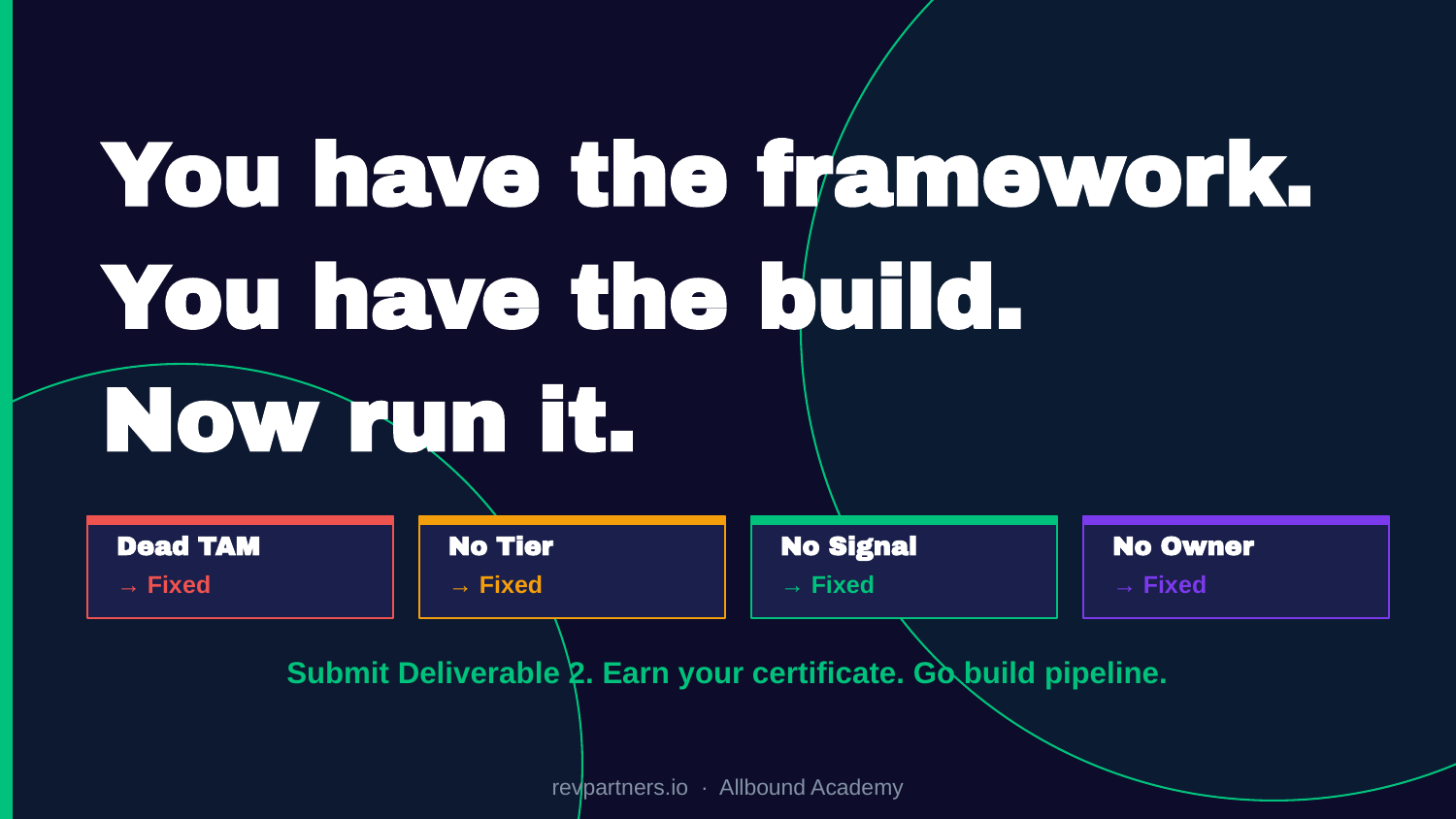

You have the framework.
You have the build.
Now run it.

Dead TAM
No Tier
No Signal
No Owner
→ Fixed
→ Fixed
→ Fixed
→ Fixed
Submit Deliverable 2. Earn your certificate. Go build pipeline.
revpartners.io  ·  Allbound Academy